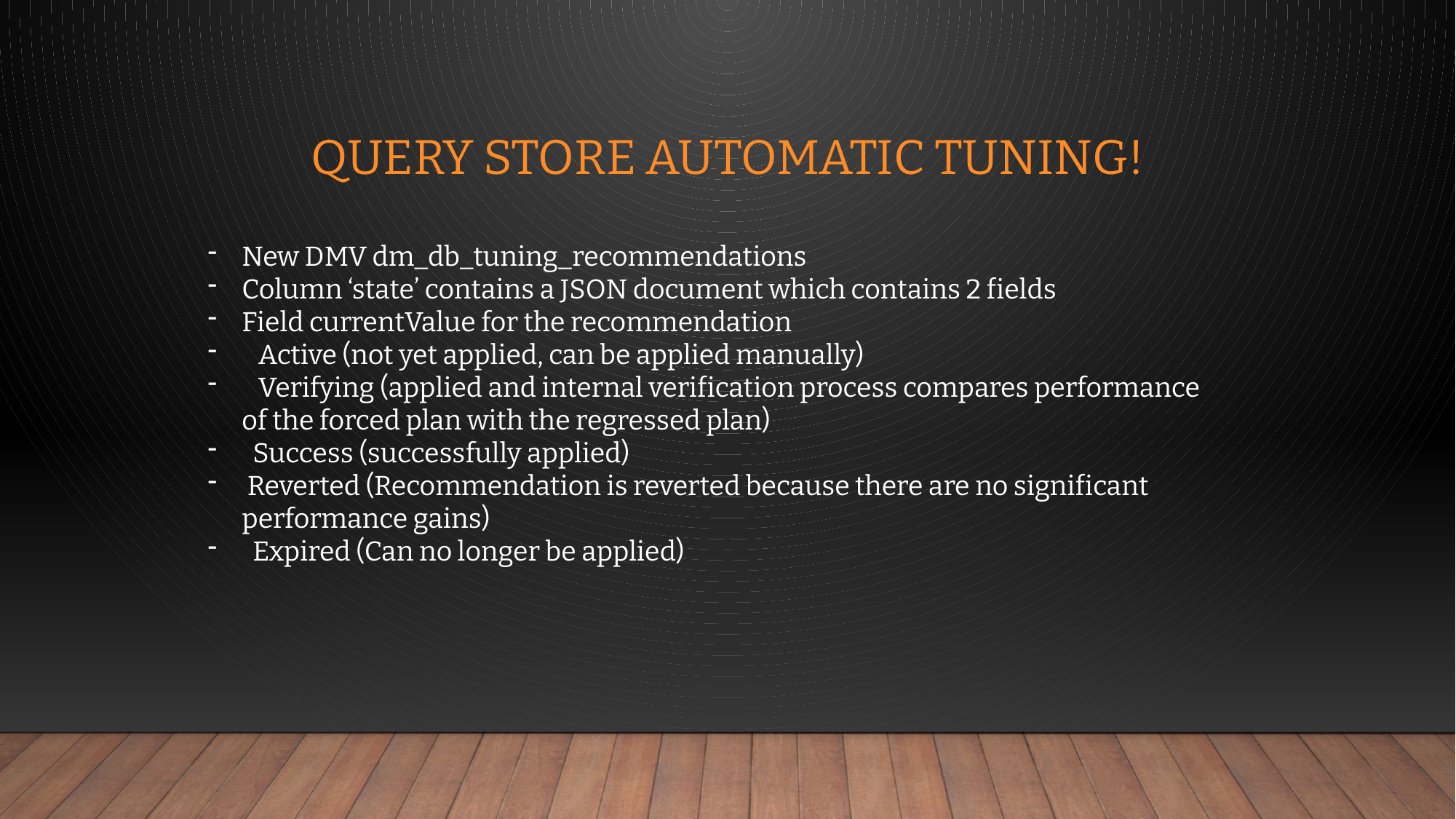

# Query STORE AUTOMATIC TUNING!
New DMV dm_db_tuning_recommendations
Column ‘state’ contains a JSON document which contains 2 fields
Field currentValue for the recommendation
   Active (not yet applied, can be applied manually)
   Verifying (applied and internal verification process compares performance of the forced plan with the regressed plan)
  Success (successfully applied)
 Reverted (Recommendation is reverted because there are no significant performance gains)
  Expired (Can no longer be applied)